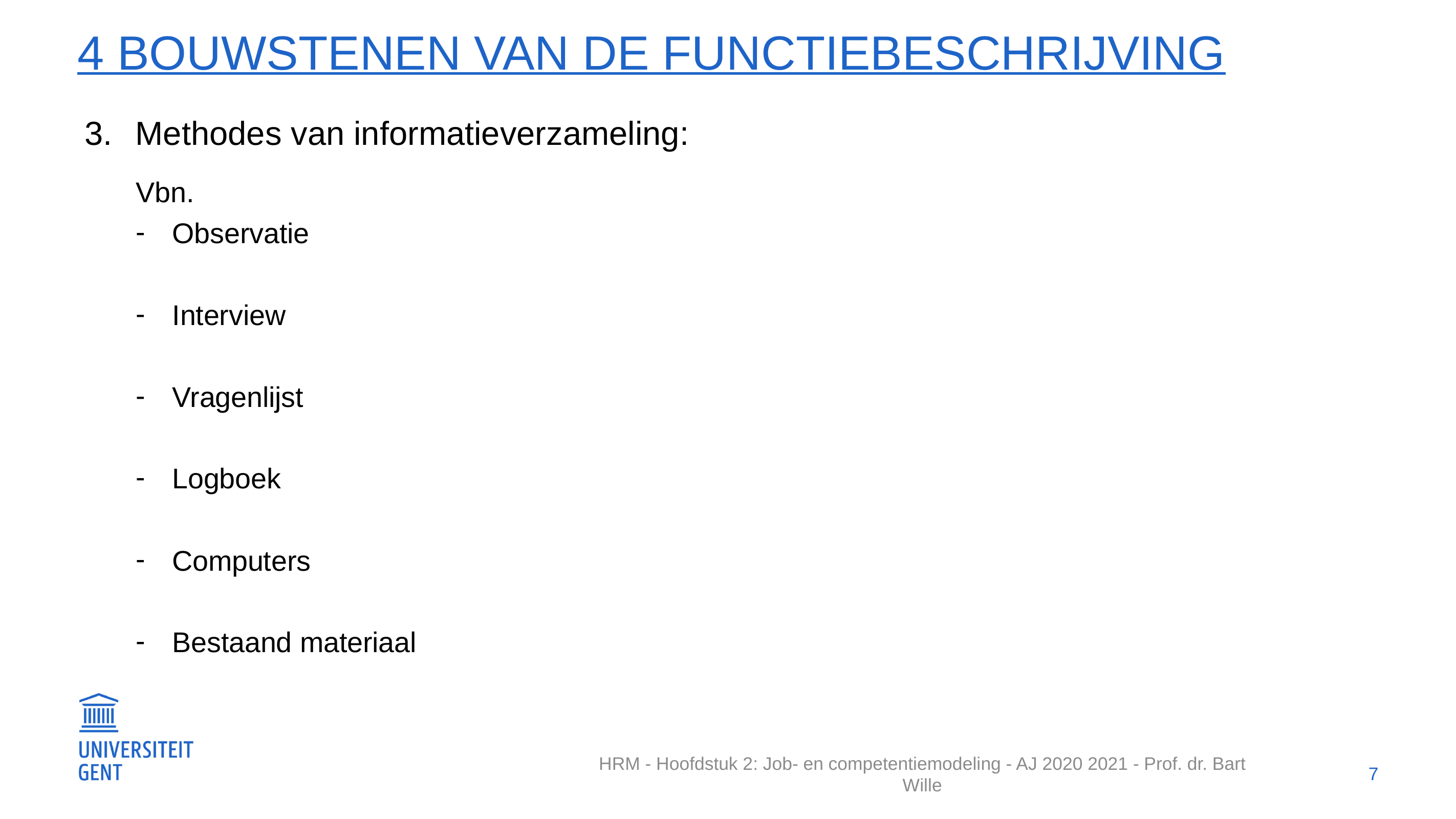

# 4 bouwstenen van de functiebeschrijving
 Methodes van informatieverzameling:

Vbn.
Observatie

Interview

Vragenlijst

Logboek

Computers

Bestaand materiaal

7
HRM - Hoofdstuk 2: Job- en competentiemodeling - AJ 2020 2021 - Prof. dr. Bart Wille